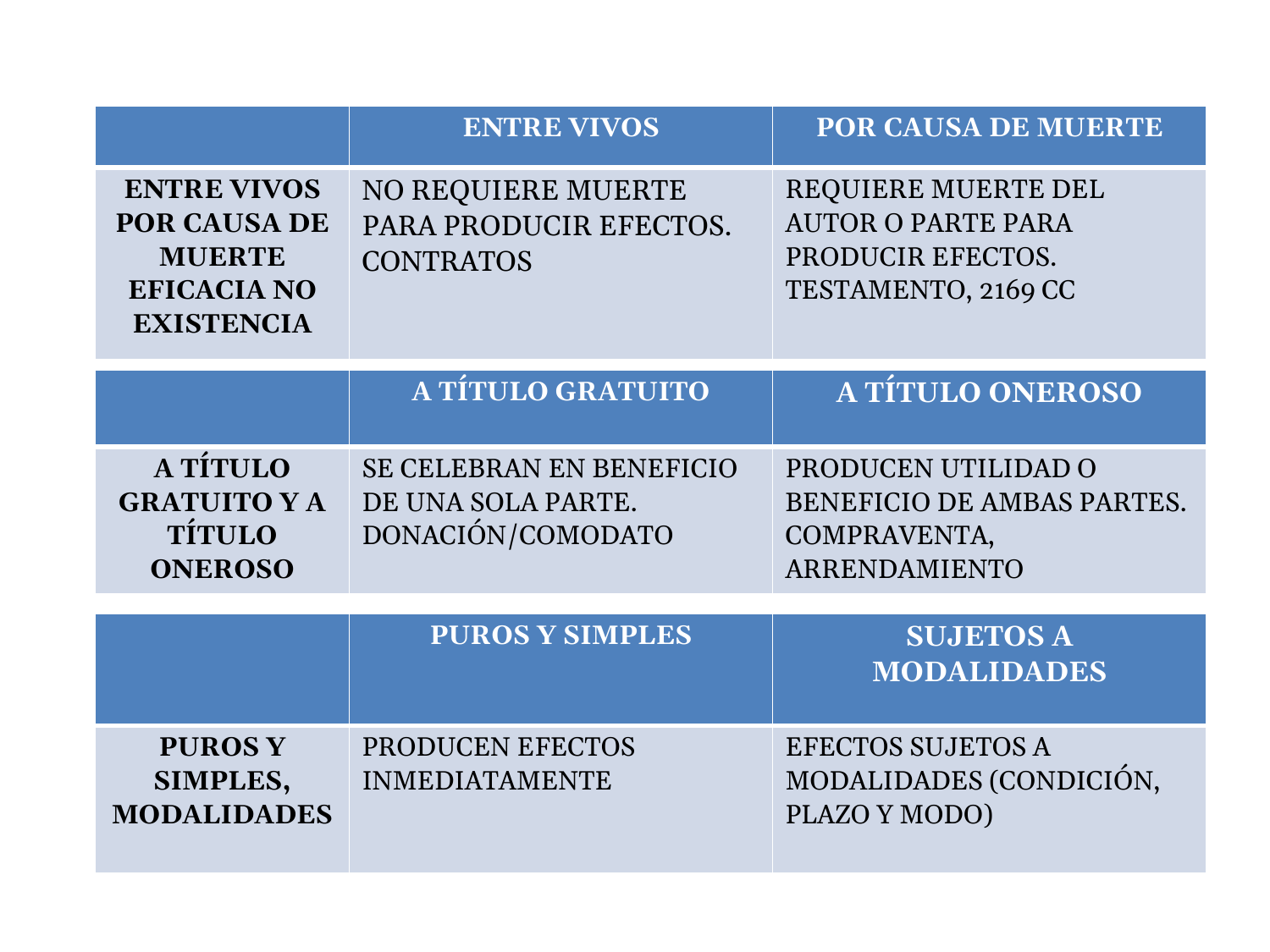

|  | ENTRE VIVOS | POR CAUSA DE MUERTE |
| --- | --- | --- |
| ENTRE VIVOS POR CAUSA DE MUERTE EFICACIA NO EXISTENCIA | NO REQUIERE MUERTE PARA PRODUCIR EFECTOS. CONTRATOS | REQUIERE MUERTE DEL AUTOR O PARTE PARA PRODUCIR EFECTOS. TESTAMENTO, 2169 CC |
|  | A TÍTULO GRATUITO | A TÍTULO ONEROSO |
| --- | --- | --- |
| A TÍTULO GRATUITO Y A TÍTULO ONEROSO | SE CELEBRAN EN BENEFICIO DE UNA SOLA PARTE. DONACIÓN/COMODATO | PRODUCEN UTILIDAD O BENEFICIO DE AMBAS PARTES. COMPRAVENTA, ARRENDAMIENTO |
|  | PUROS Y SIMPLES | SUJETOS A MODALIDADES |
| --- | --- | --- |
| PUROS Y SIMPLES, MODALIDADES | PRODUCEN EFECTOS INMEDIATAMENTE | EFECTOS SUJETOS A MODALIDADES (CONDICIÓN, PLAZO Y MODO) |